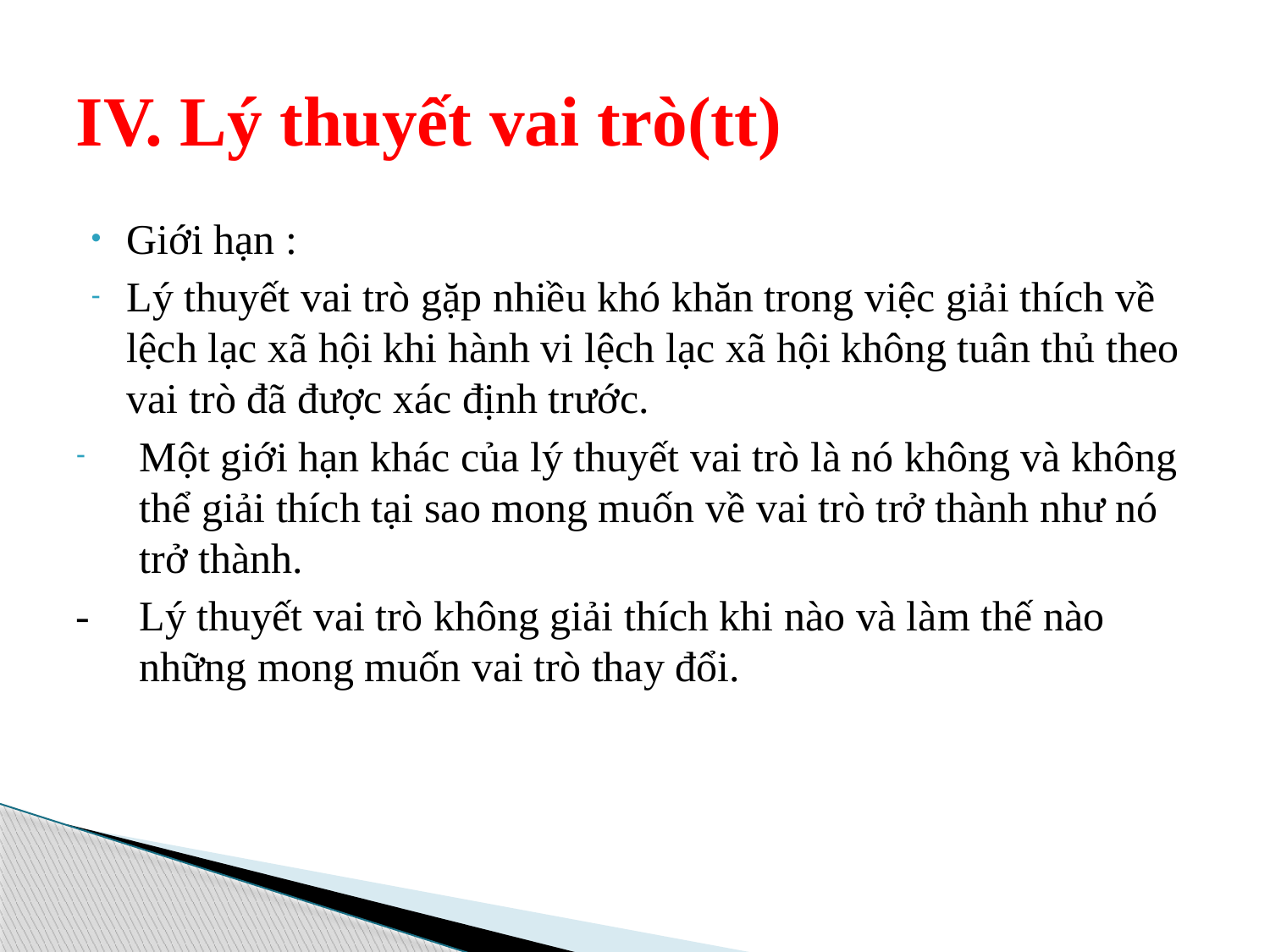

# IV. Lý thuyết vai trò(tt)
Giới hạn :
Lý thuyết vai trò gặp nhiều khó khăn trong việc giải thích về lệch lạc xã hội khi hành vi lệch lạc xã hội không tuân thủ theo vai trò đã được xác định trước.
Một giới hạn khác của lý thuyết vai trò là nó không và không thể giải thích tại sao mong muốn về vai trò trở thành như nó trở thành.
-	Lý thuyết vai trò không giải thích khi nào và làm thế nào những mong muốn vai trò thay đổi.